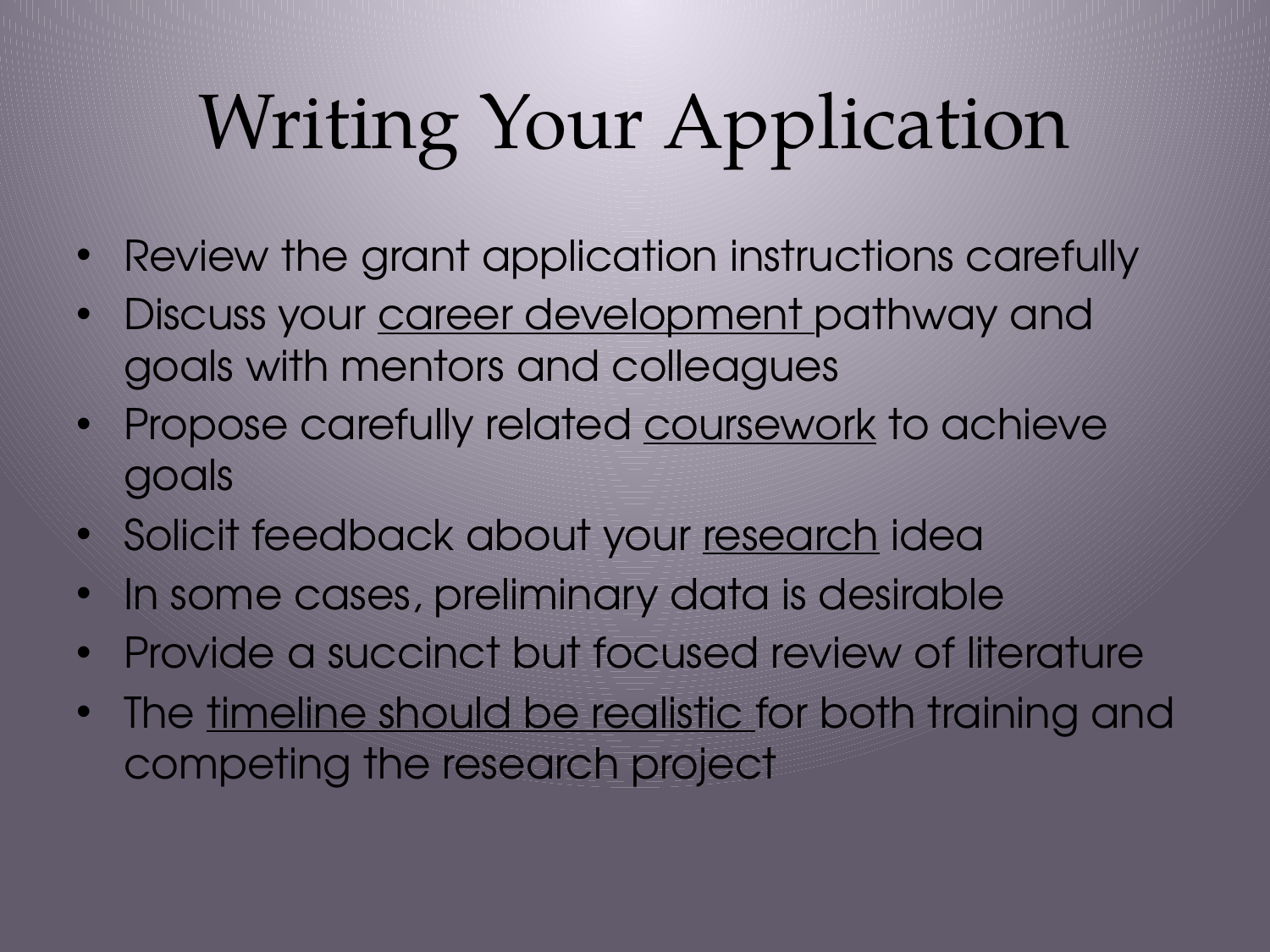

# Writing Your Application
Review the grant application instructions carefully
Discuss your career development pathway and goals with mentors and colleagues
Propose carefully related coursework to achieve goals
Solicit feedback about your research idea
In some cases, preliminary data is desirable
Provide a succinct but focused review of literature
The timeline should be realistic for both training and competing the research project